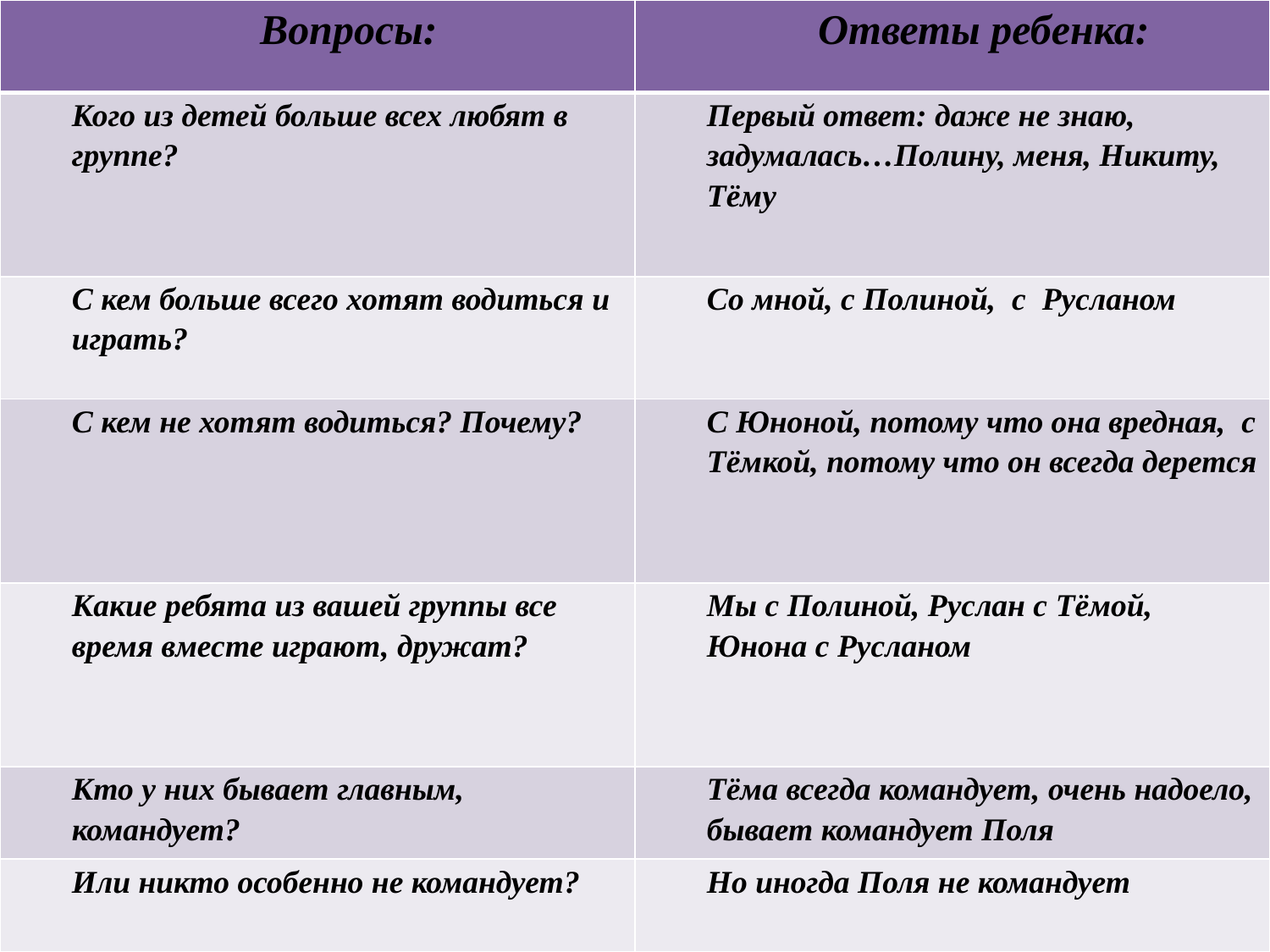

| Вопросы: | Ответы ребенка: |
| --- | --- |
| Кого из детей больше всех любят в группе? | Первый ответ: даже не знаю, задумалась…Полину, меня, Никиту, Тёму |
| С кем больше всего хотят водиться и играть? | Со мной, с Полиной, с Русланом |
| С кем не хотят водиться? Почему? | С Юноной, потому что она вредная, с Тёмкой, потому что он всегда дерется |
| Какие ребята из вашей группы все время вместе играют, дружат? | Мы с Полиной, Руслан с Тёмой, Юнона с Русланом |
| Кто у них бывает главным, командует? | Тёма всегда командует, очень надоело, бывает командует Поля |
| Или никто особенно не командует? | Но иногда Поля не командует |